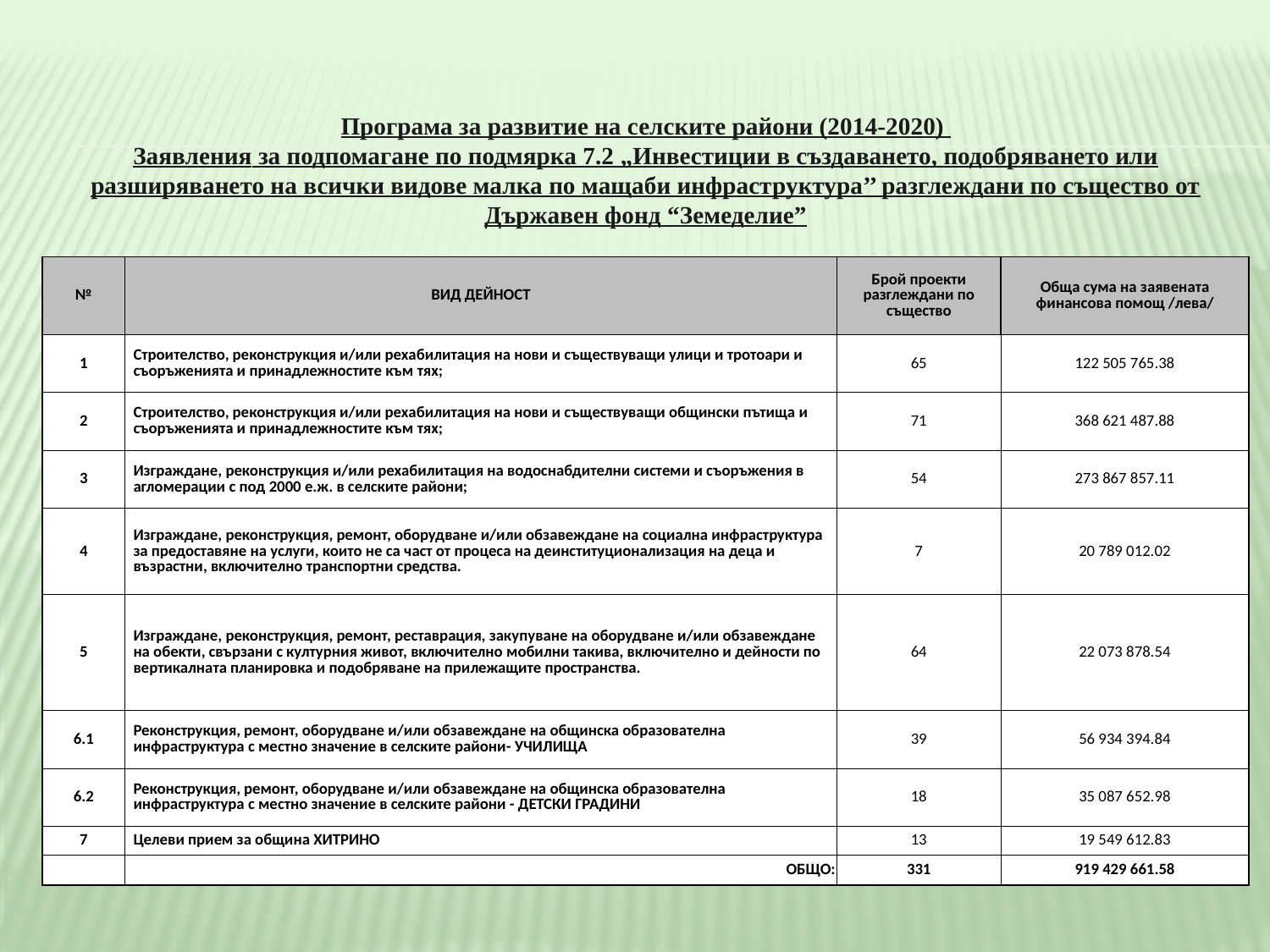

# Програма за развитие на селските райони (2014-2020) Заявления за подпомагане по подмярка 7.2 „Инвестиции в създаването, подобряването или разширяването на всички видове малка по мащаби инфраструктура’’ разглеждани по същество от Държавен фонд “Земеделие”
| № | ВИД ДЕЙНОСТ | Брой проекти разглеждани по същество | Обща сума на заявената финансова помощ /лева/ |
| --- | --- | --- | --- |
| 1 | Строителство, реконструкция и/или рехабилитация на нови и съществуващи улици и тротоари и съоръженията и принадлежностите към тях; | 65 | 122 505 765.38 |
| 2 | Строителство, реконструкция и/или рехабилитация на нови и съществуващи общински пътища и съоръженията и принадлежностите към тях; | 71 | 368 621 487.88 |
| 3 | Изграждане, реконструкция и/или рехабилитация на водоснабдителни системи и съоръжения в агломерации с под 2000 е.ж. в селските райони; | 54 | 273 867 857.11 |
| 4 | Изграждане, реконструкция, ремонт, оборудване и/или обзавеждане на социална инфраструктура за предоставяне на услуги, които не са част от процеса на деинституционализация на деца и възрастни, включително транспортни средства. | 7 | 20 789 012.02 |
| 5 | Изграждане, реконструкция, ремонт, реставрация, закупуване на оборудване и/или обзавеждане на обекти, свързани с културния живот, включително мобилни такива, включително и дейности по вертикалната планировка и подобряване на прилежащите пространства. | 64 | 22 073 878.54 |
| 6.1 | Реконструкция, ремонт, оборудване и/или обзавеждане на общинска образователна инфраструктура с местно значение в селските райони- УЧИЛИЩА | 39 | 56 934 394.84 |
| 6.2 | Реконструкция, ремонт, оборудване и/или обзавеждане на общинска образователна инфраструктура с местно значение в селските райони - ДЕТСКИ ГРАДИНИ | 18 | 35 087 652.98 |
| 7 | Целеви прием за община ХИТРИНО | 13 | 19 549 612.83 |
|  | ОБЩО: | 331 | 919 429 661.58 |